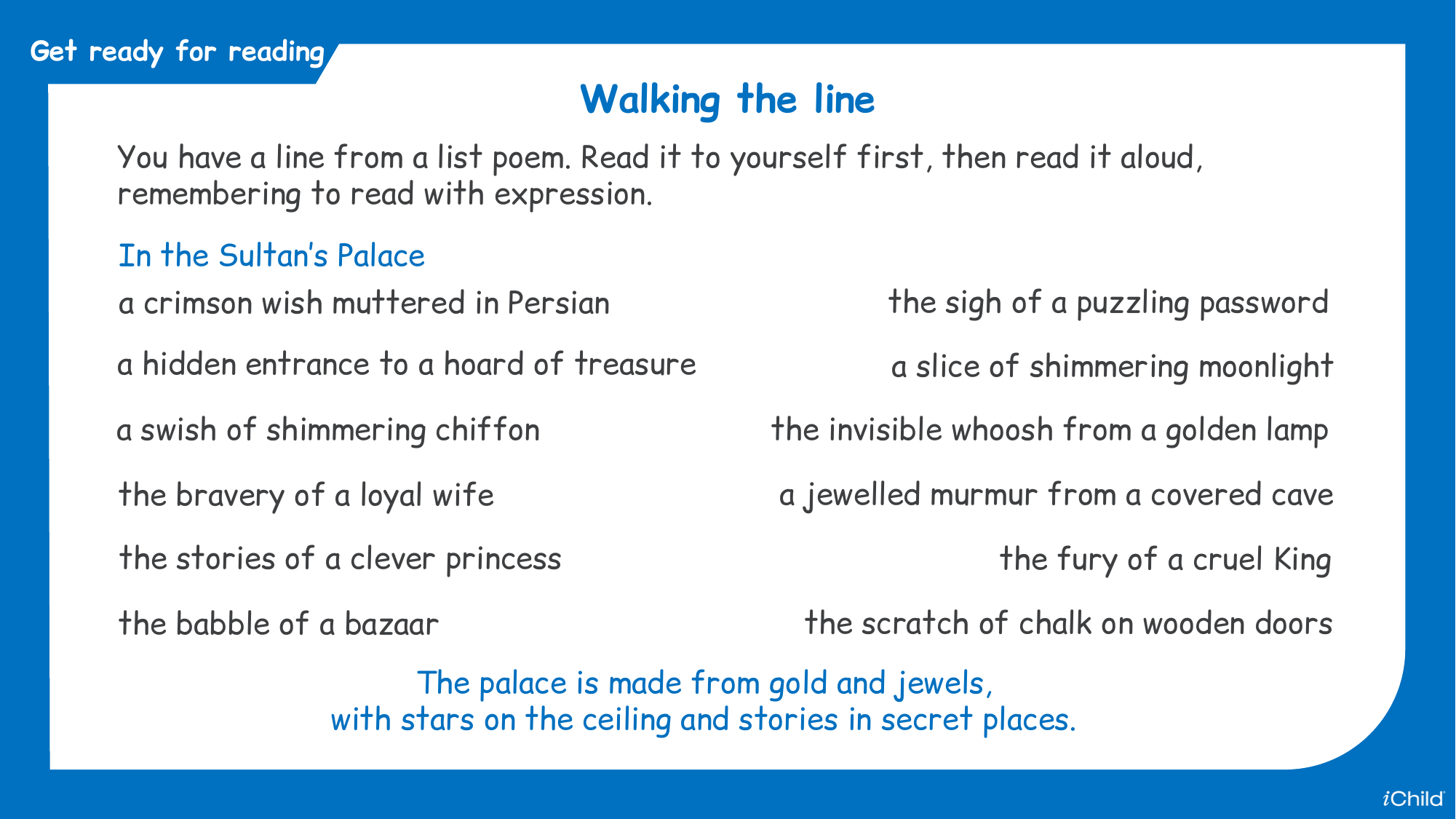

Get ready for reading
Walking the line
You have a line from a list poem. Read it to yourself first, then read it aloud, remembering to read with expression.
In the Sultan’s Palace
the sigh of a puzzling password
a crimson wish muttered in Persian
a hidden entrance to a hoard of treasure
a slice of shimmering moonlight
the invisible whoosh from a golden lamp
a swish of shimmering chiffon
a jewelled murmur from a covered cave
the bravery of a loyal wife
the stories of a clever princess
the fury of a cruel King
the scratch of chalk on wooden doors
the babble of a bazaar
The palace is made from gold and jewels,
with stars on the ceiling and stories in secret places.